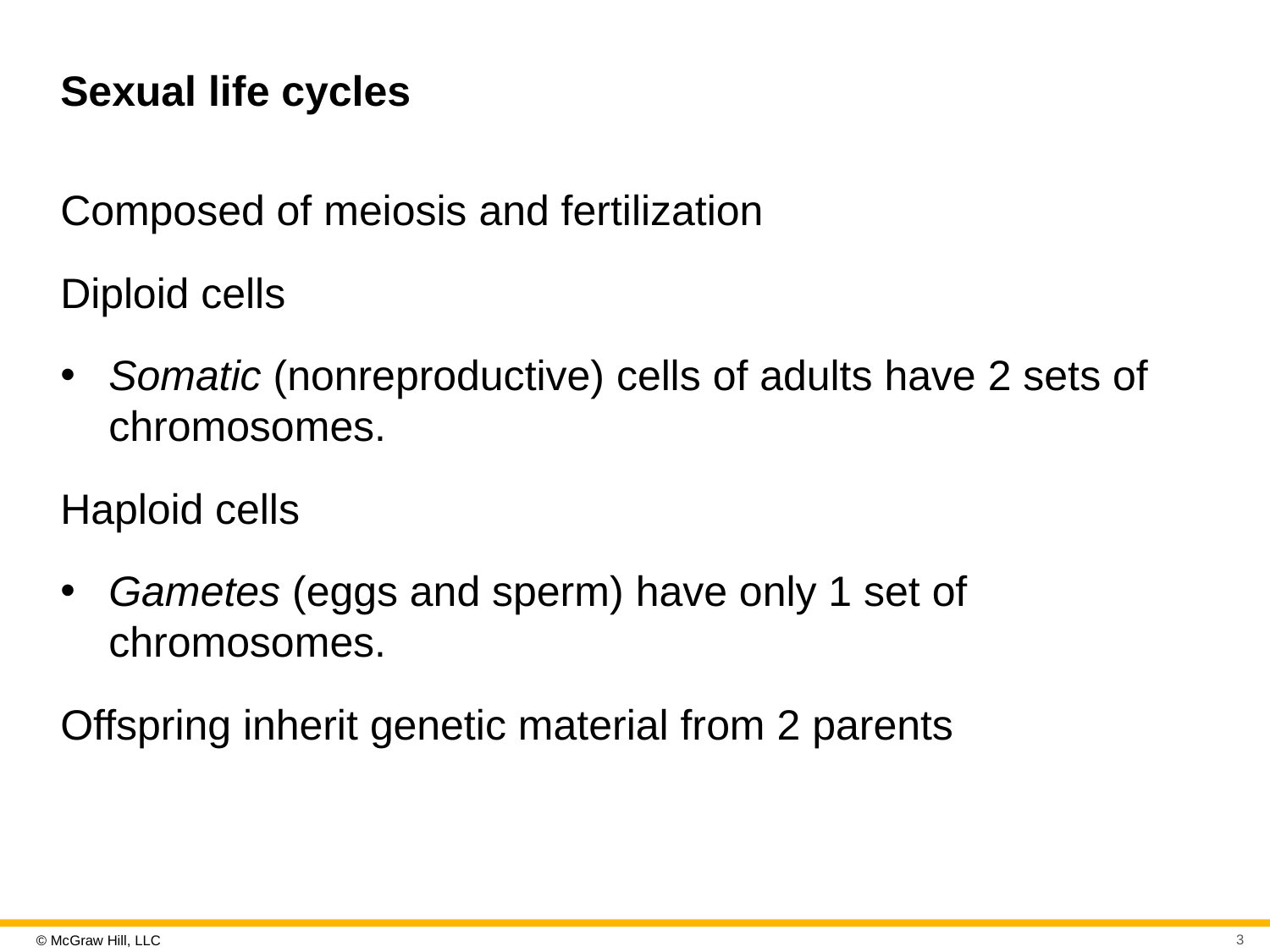

# Sexual life cycles
Composed of meiosis and fertilization
Diploid cells
Somatic (nonreproductive) cells of adults have 2 sets of chromosomes.
Haploid cells
Gametes (eggs and sperm) have only 1 set of chromosomes.
Offspring inherit genetic material from 2 parents
3